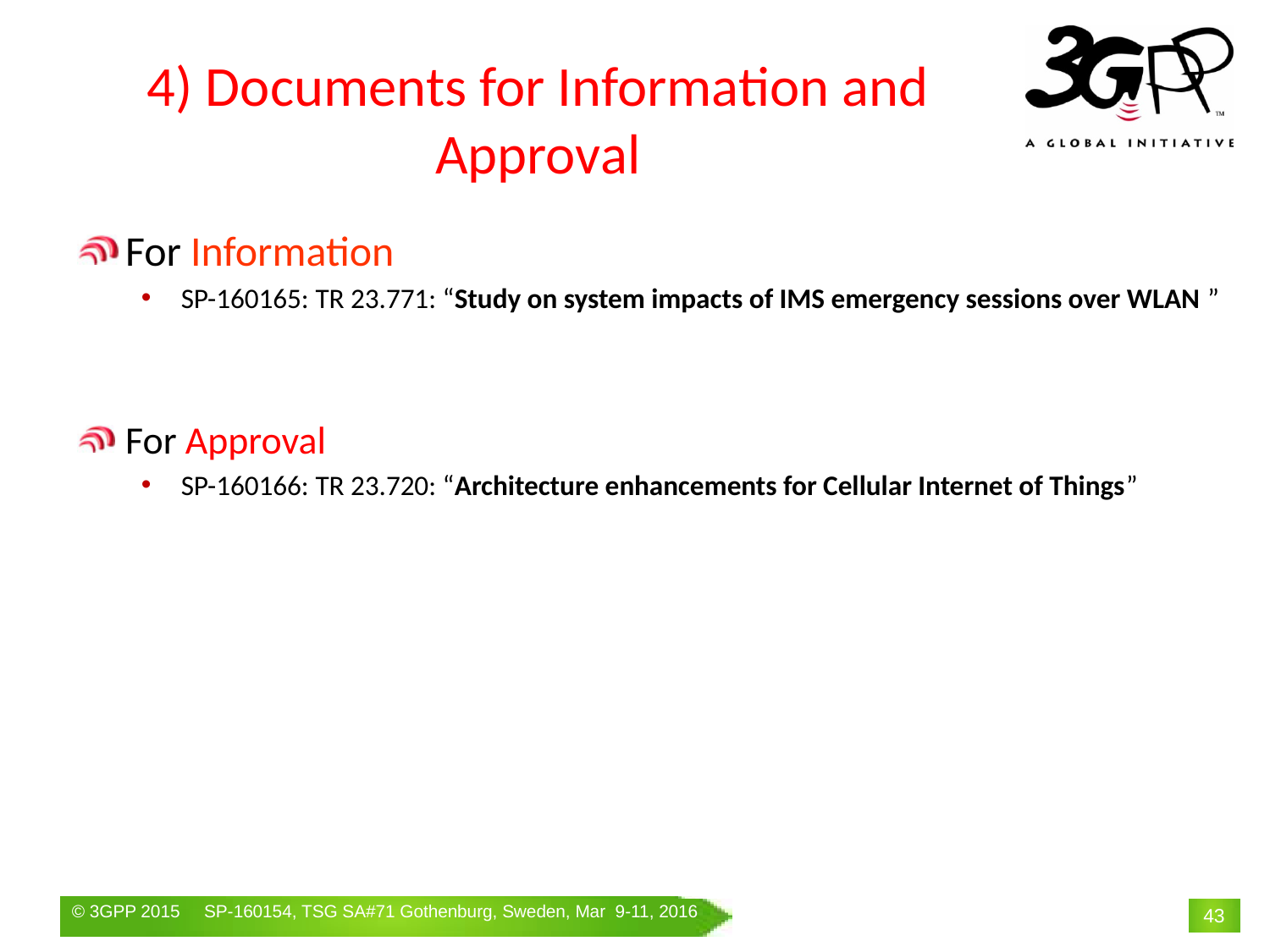

# 4) Documents for Information and Approval
For Information
SP-160165: TR 23.771: “Study on system impacts of IMS emergency sessions over WLAN ”

For Approval
SP-160166: TR 23.720: “Architecture enhancements for Cellular Internet of Things”